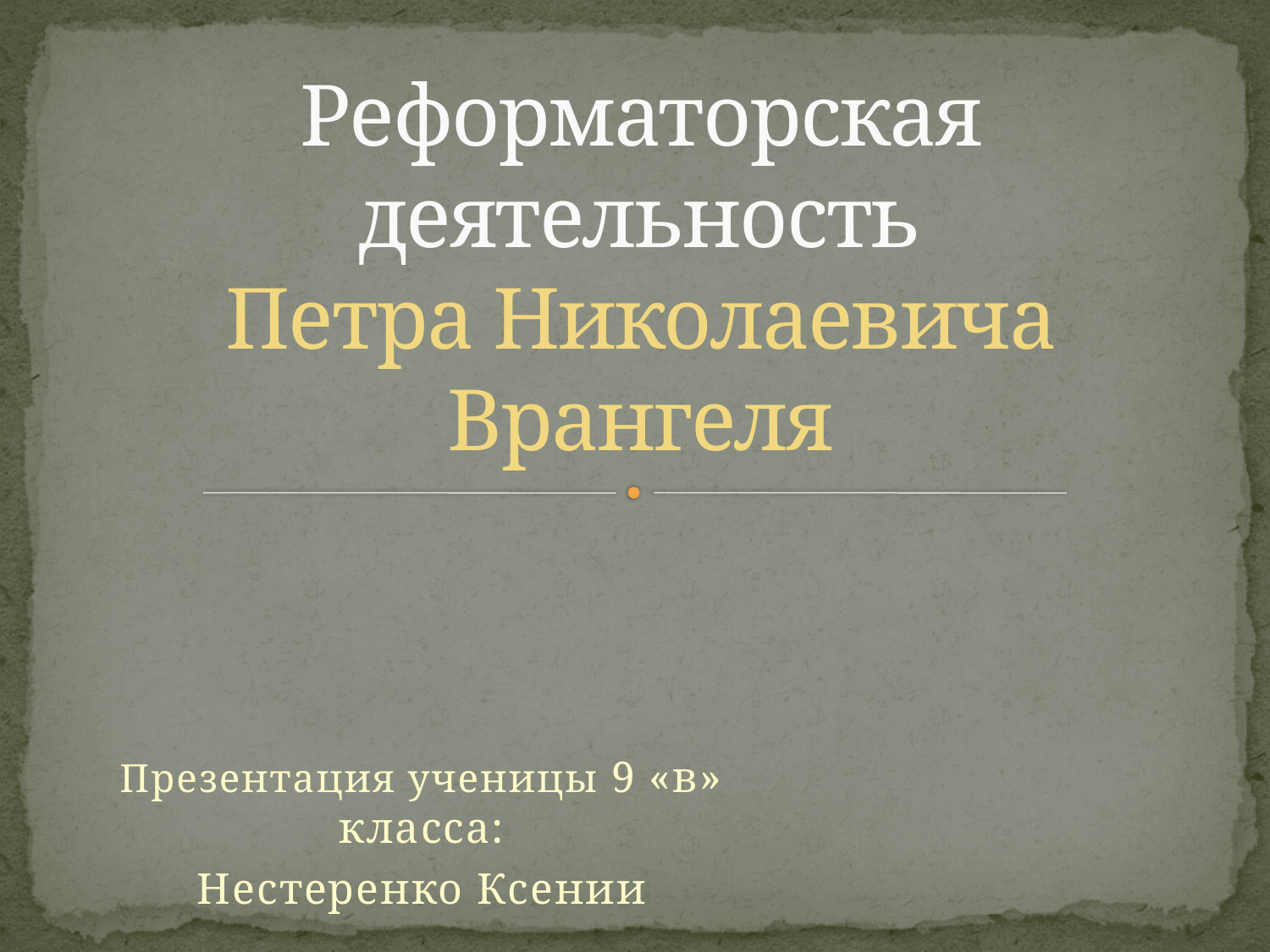

# Реформаторская деятельность Петра Николаевича Врангеля
Презентация ученицы 9 «в» класса:
Нестеренко Ксении